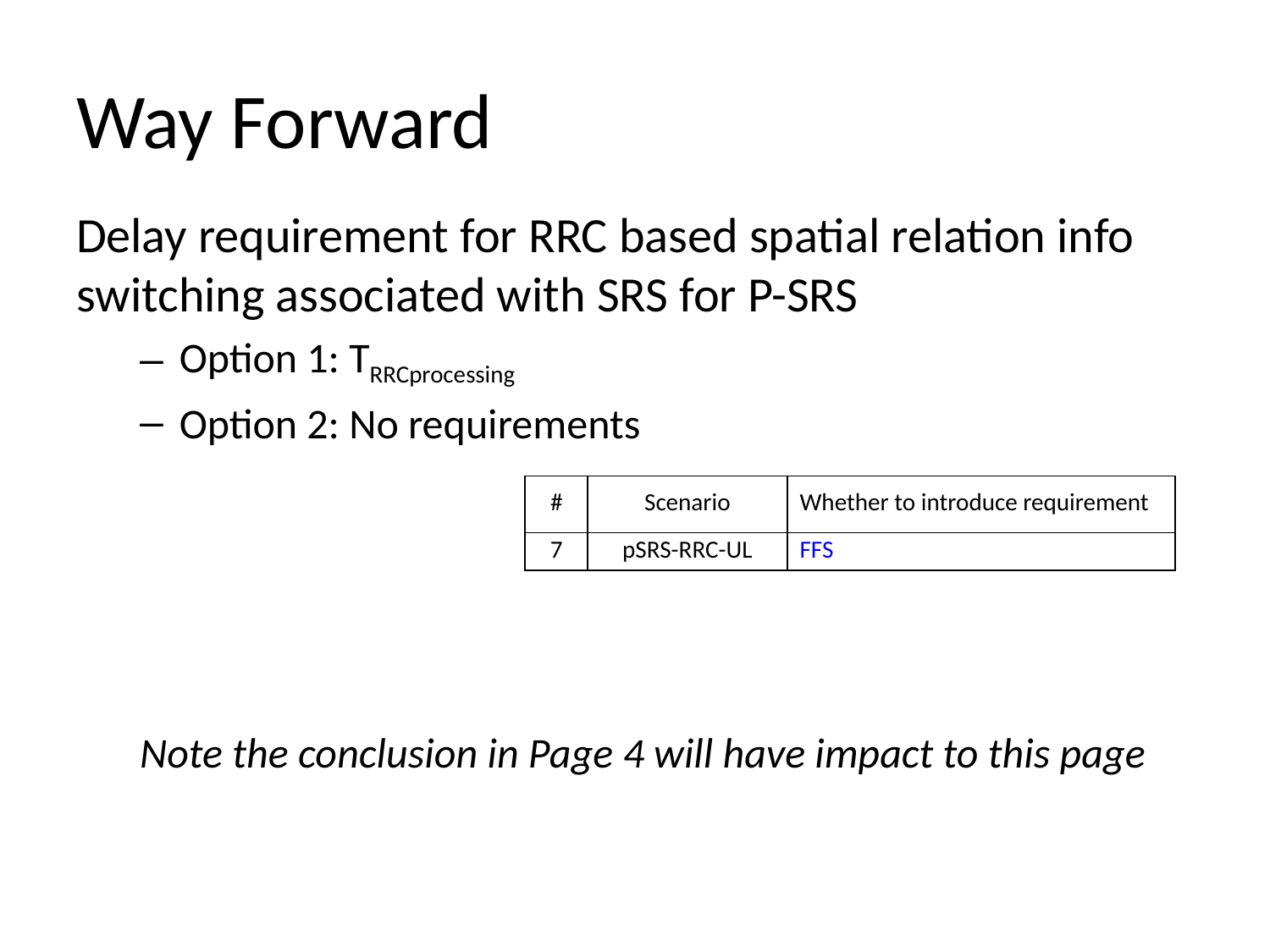

# Way Forward
Delay requirement for RRC based spatial relation info switching associated with SRS for P-SRS
Option 1: TRRCprocessing
Option 2: No requirements

Note the conclusion in Page 4 will have impact to this page

| # | Scenario | Whether to introduce requirement |
| --- | --- | --- |
| 7 | pSRS-RRC-UL | FFS |